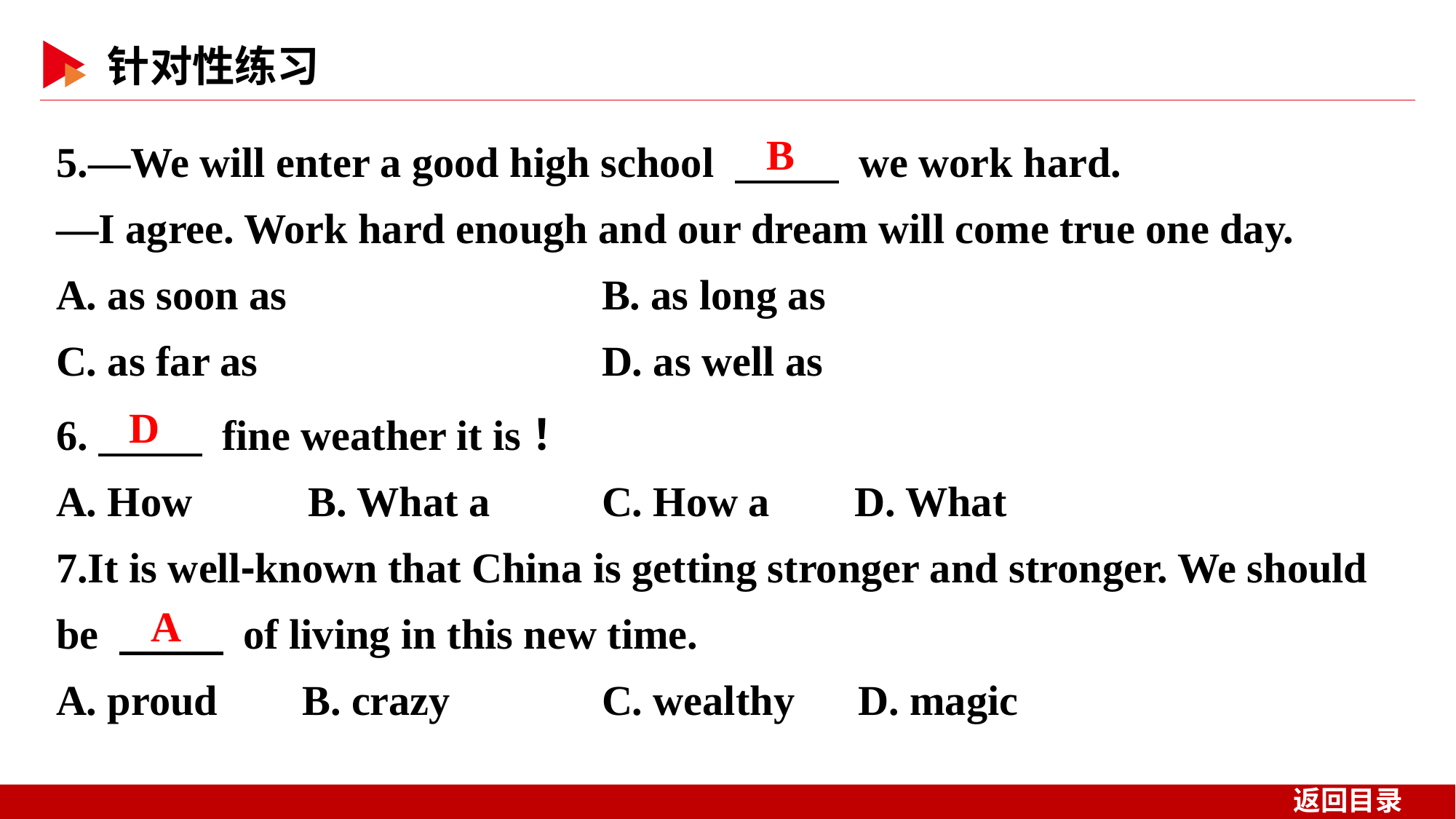

5.—We will enter a good high school 　  　 we work hard.
—I agree. Work hard enough and our dream will come true one day.
A. as soon as             		B. as long as
C. as far as                		D. as well as
B
6.　  　 fine weather it is！
A. How           B. What a		C. How a        D. What
7.It is well⁃known that China is getting stronger and stronger. We should be 　  　 of living in this new time.
A. proud        B. crazy		C. wealthy      D. magic
D
A